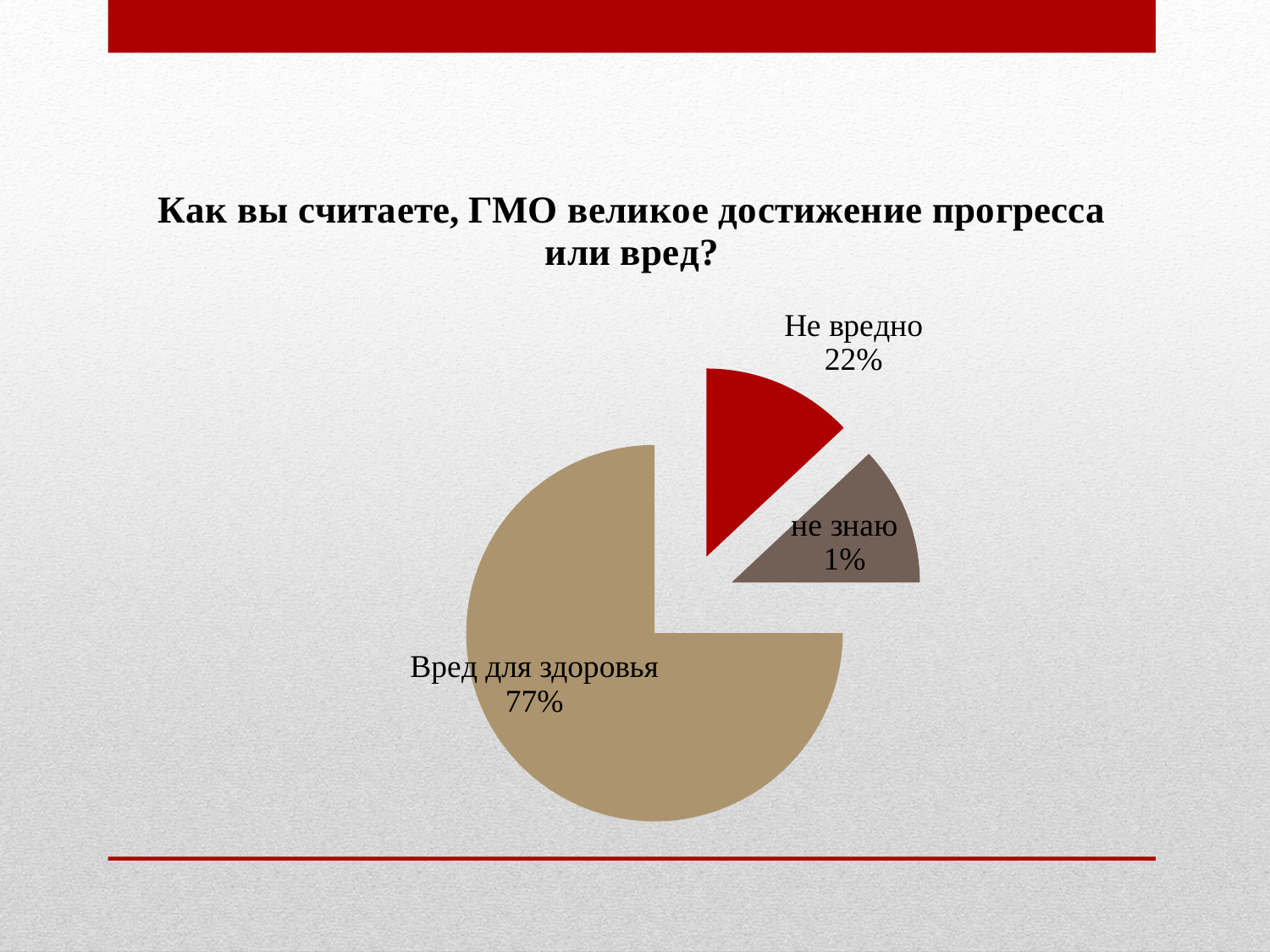

### Chart: Как вы считаете, ГМО великое достижение прогресса или вред?

| Category | Продажи |
|---|---|
| вред | 0.13 |
| не знаю | 0.12 |
| великое достижение прогресса | 0.75 |